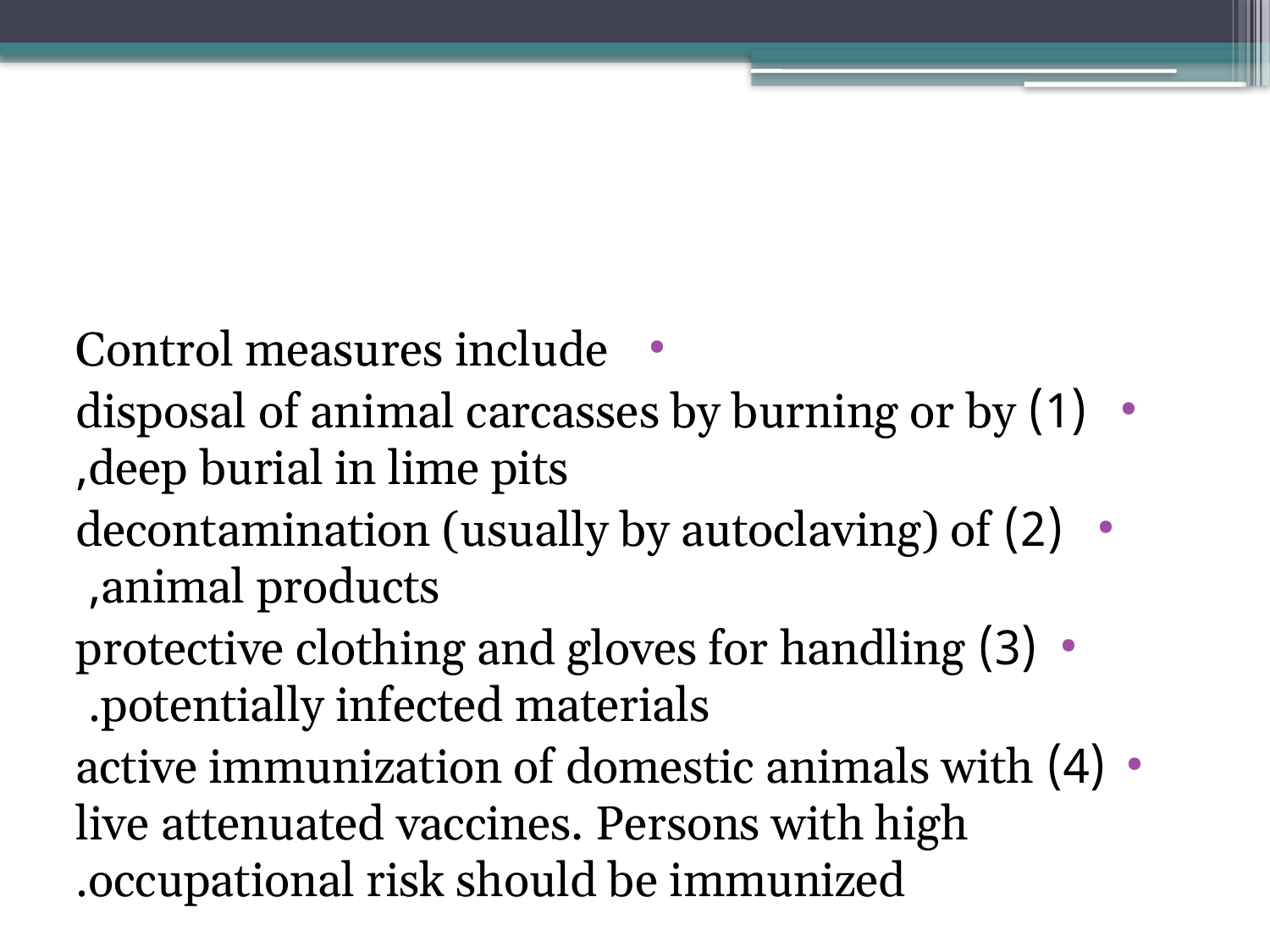

Control measures include
 (1) disposal of animal carcasses by burning or by deep burial in lime pits,
 (2) decontamination (usually by autoclaving) of animal products,
(3) protective clothing and gloves for handling potentially infected materials.
(4) active immunization of domestic animals with live attenuated vaccines. Persons with high occupational risk should be immunized.